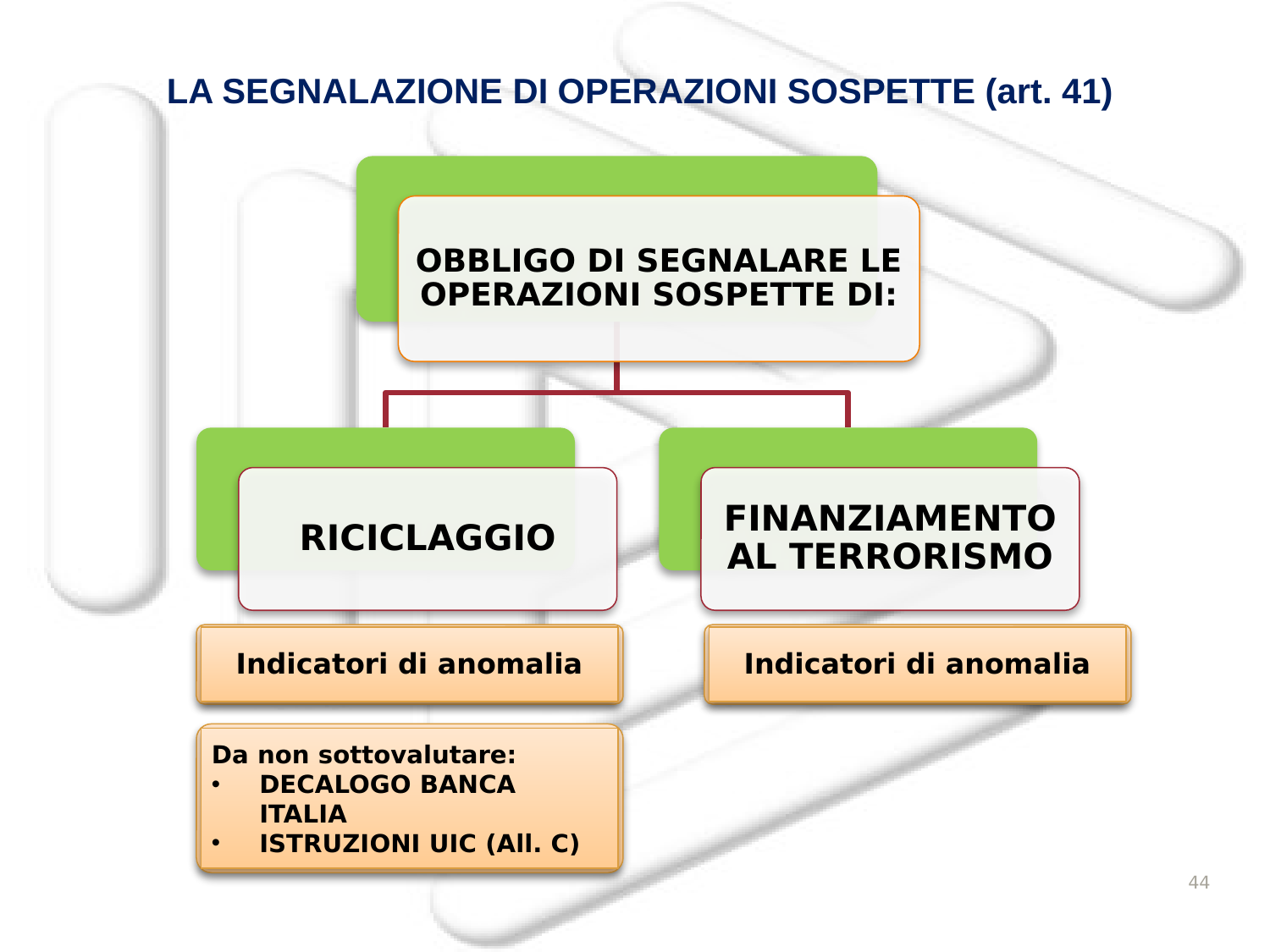

LA SEGNALAZIONE DI OPERAZIONI SOSPETTE (art. 41)
OBBLIGO DI SEGNALARE LE OPERAZIONI SOSPETTE DI:
RICICLAGGIO
FINANZIAMENTO AL TERRORISMO

Indicatori di anomalia

Indicatori di anomalia

Da non sottovalutare:
DECALOGO BANCA ITALIA
ISTRUZIONI UIC (All. C)
44